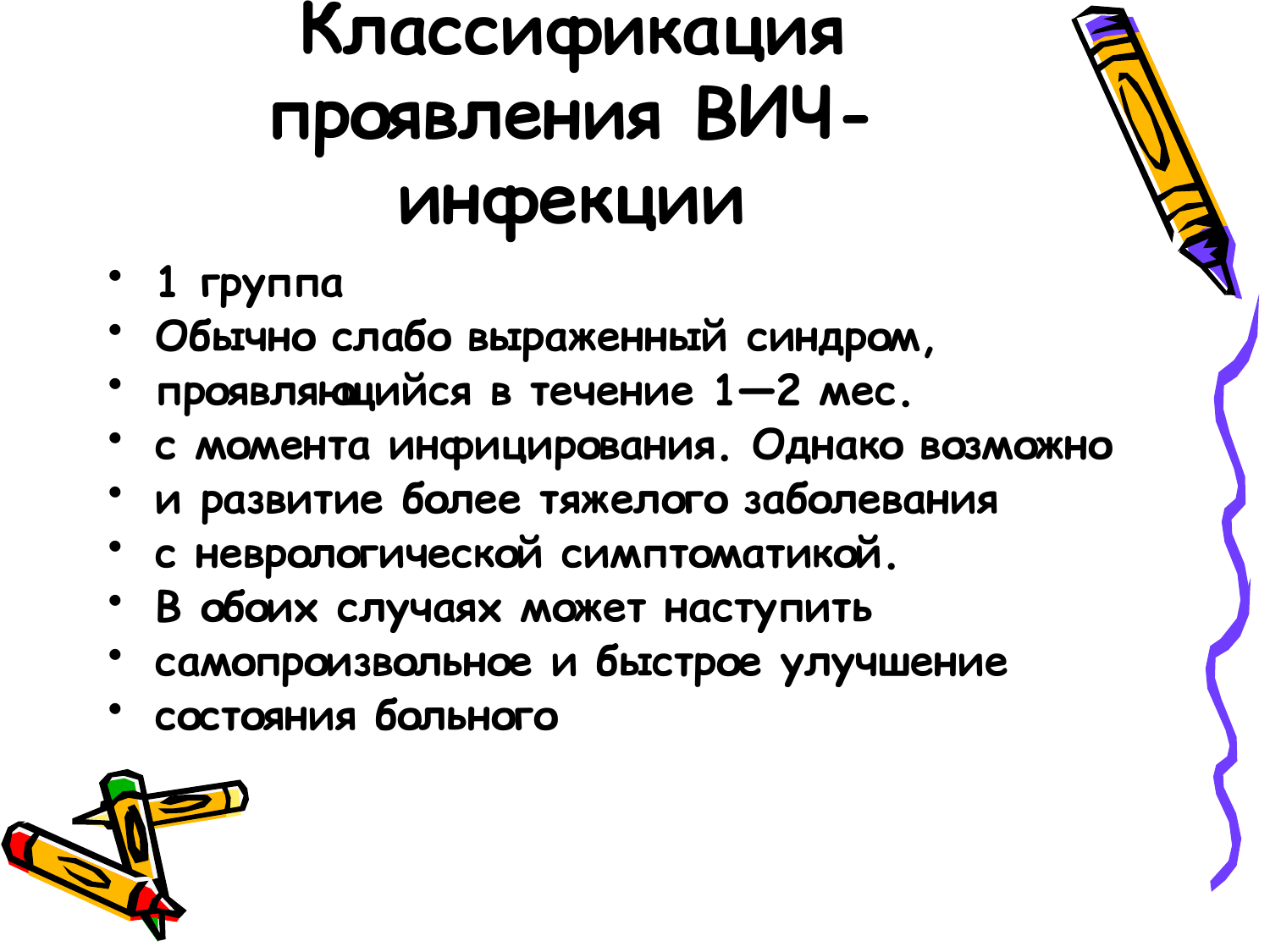

# Классификация проявления ВИЧ-инфекции
1 группа
Обычно слабо выраженный синдром,
проявляющийся в течение 1—2 мес.
с момента инфицирования. Однако возможно
и развитие более тяжелого заболевания
с неврологической симптоматикой.
В обоих случаях может наступить
самопроизвольное и быстрое улучшение
состояния больного